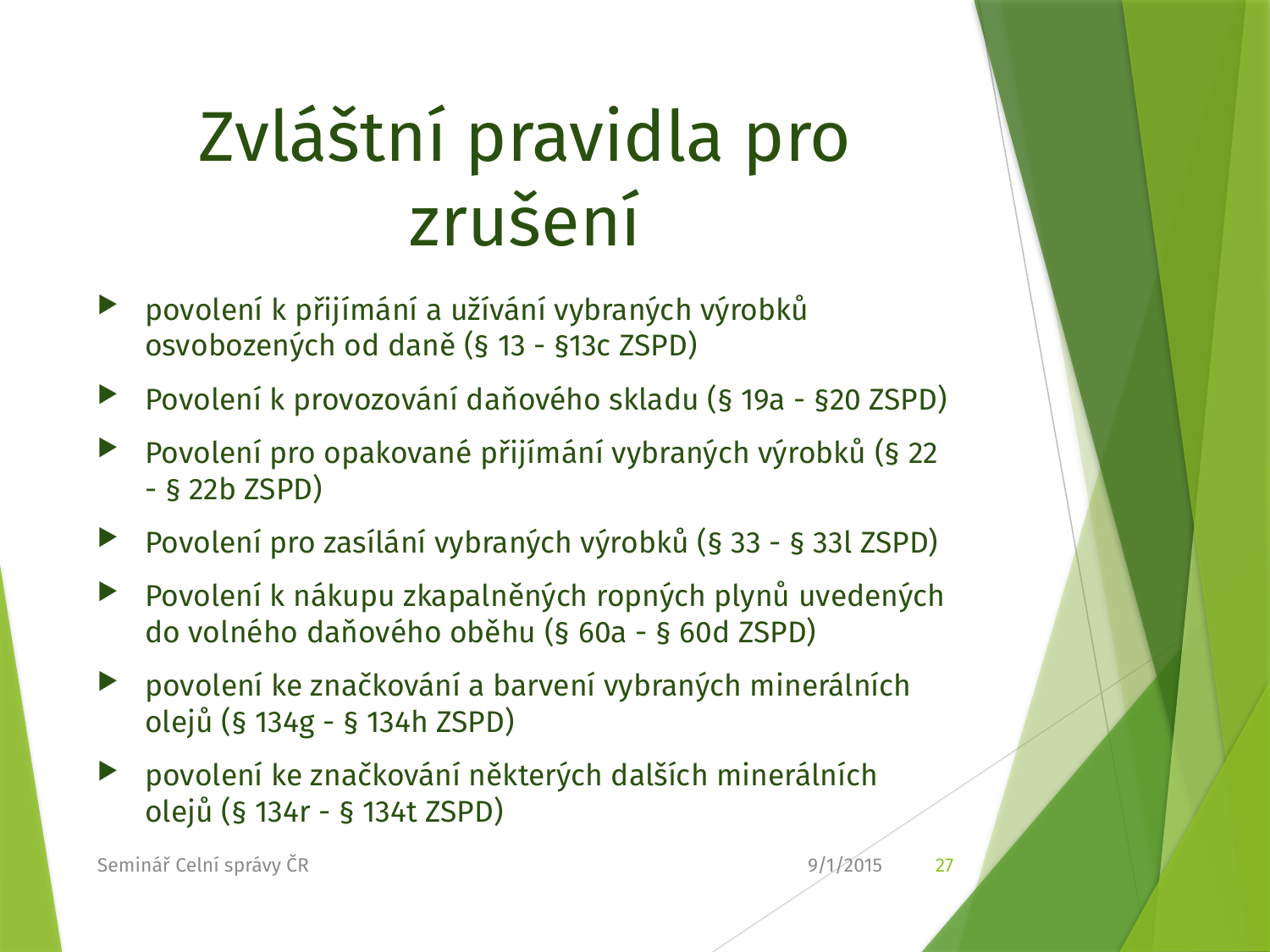

# Zvláštní pravidla pro zrušení
povolení k přijímání a užívání vybraných výrobků osvobozených od daně (§ 13 - §13c ZSPD)
Povolení k provozování daňového skladu (§ 19a - §20 ZSPD)
Povolení pro opakované přijímání vybraných výrobků (§ 22 - § 22b ZSPD)
Povolení pro zasílání vybraných výrobků (§ 33 - § 33l ZSPD)
Povolení k nákupu zkapalněných ropných plynů uvedených do volného daňového oběhu (§ 60a - § 60d ZSPD)
povolení ke značkování a barvení vybraných minerálních olejů (§ 134g - § 134h ZSPD)
povolení ke značkování některých dalších minerálních olejů (§ 134r - § 134t ZSPD)
Seminář Celní správy ČR
9/1/2015
27